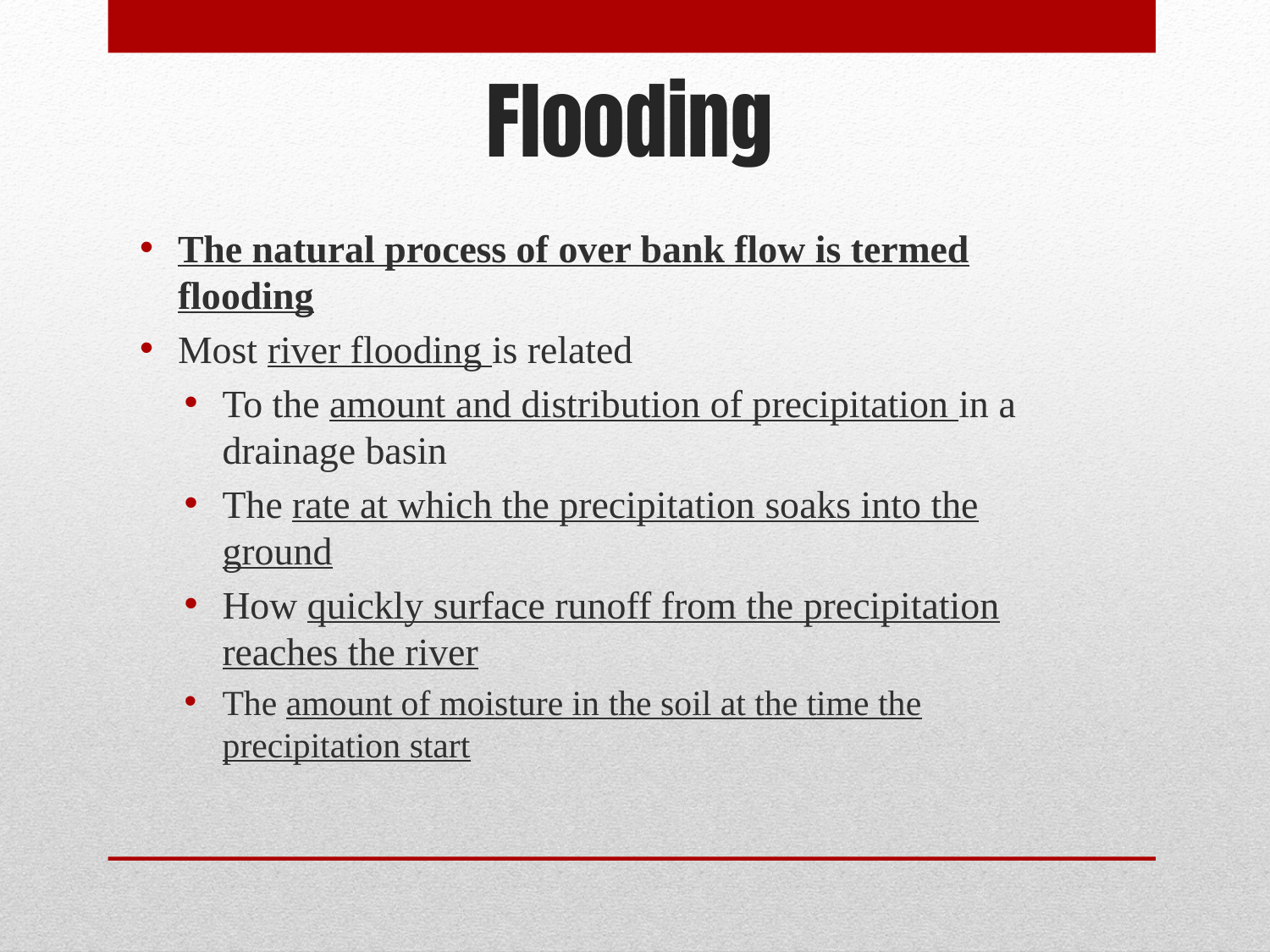

Flooding
The natural process of over bank flow is termed flooding
Most river flooding is related
To the amount and distribution of precipitation in a drainage basin
The rate at which the precipitation soaks into the ground
How quickly surface runoff from the precipitation reaches the river
The amount of moisture in the soil at the time the precipitation start